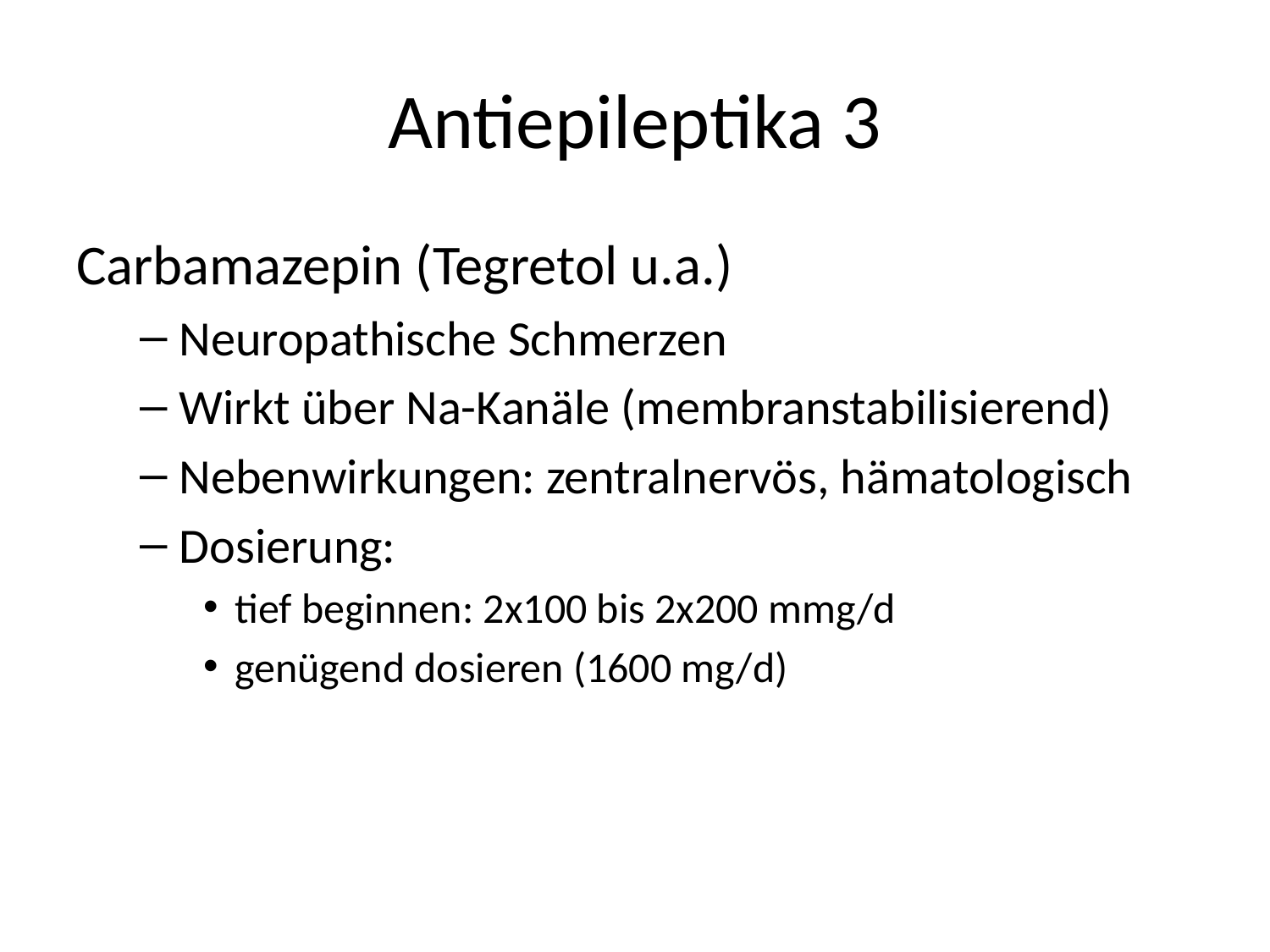

# Antiepileptika 3
Carbamazepin (Tegretol u.a.)
Neuropathische Schmerzen
Wirkt über Na-Kanäle (membranstabilisierend)
Nebenwirkungen: zentralnervös, hämatologisch
Dosierung:
tief beginnen: 2x100 bis 2x200 mmg/d
genügend dosieren (1600 mg/d)